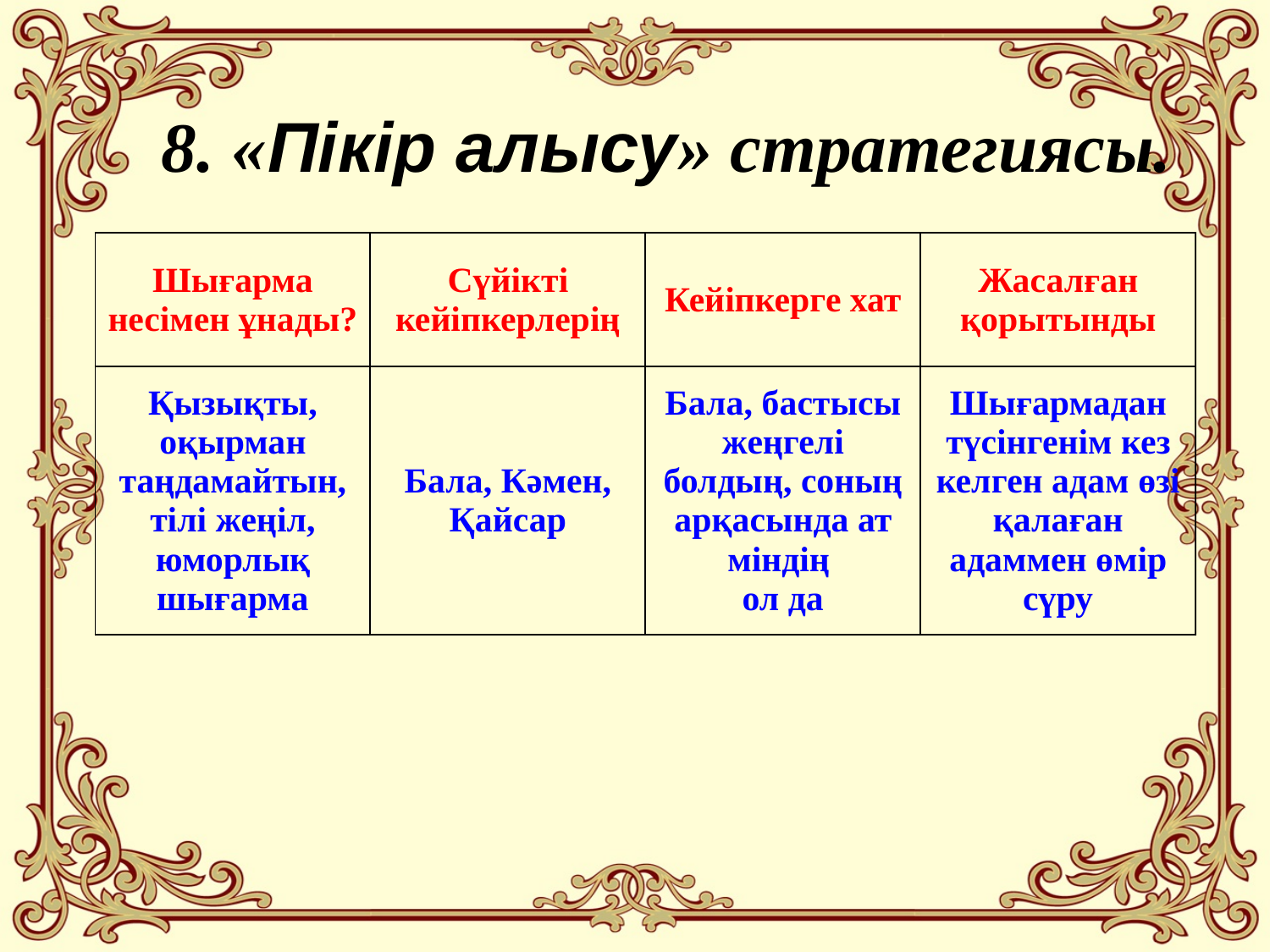

8. «Пікір алысу» стратегиясы.
| Шығарма несімен ұнады? | Сүйікті кейіпкерлерің | Кейіпкерге хат | Жасалған қорытынды |
| --- | --- | --- | --- |
| Қызықты, оқырман таңдамайтын, тілі жеңіл, юморлық шығарма | Бала, Кәмен, Қайсар | Бала, бастысы жеңгелі болдың, соның арқасында ат міндің ол да | Шығармадан түсінгенім кез келген адам өзі қалаған адаммен өмір сүру |